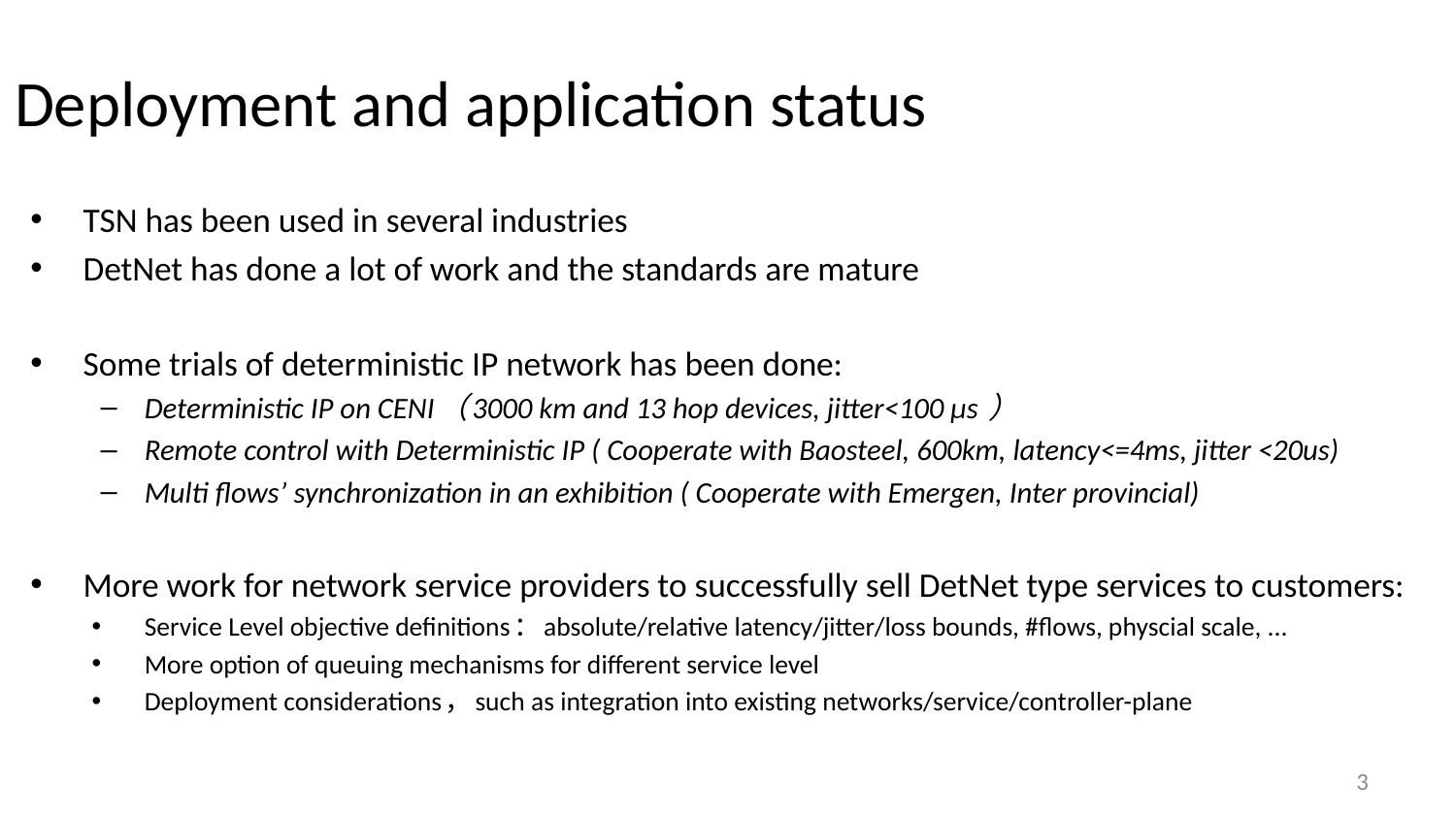

# Deployment and application status
TSN has been used in several industries
DetNet has done a lot of work and the standards are mature

Some trials of deterministic IP network has been done:
Deterministic IP on CENI（3000 km and 13 hop devices, jitter<100 μs ）
Remote control with Deterministic IP ( Cooperate with Baosteel, 600km, latency<=4ms, jitter <20us)
Multi flows’ synchronization in an exhibition ( Cooperate with Emergen, Inter provincial)

More work for network service providers to successfully sell DetNet type services to customers:
Service Level objective definitions：absolute/relative latency/jitter/loss bounds, #flows, physcial scale, ...
More option of queuing mechanisms for different service level
Deployment considerations，such as integration into existing networks/service/controller-plane
3